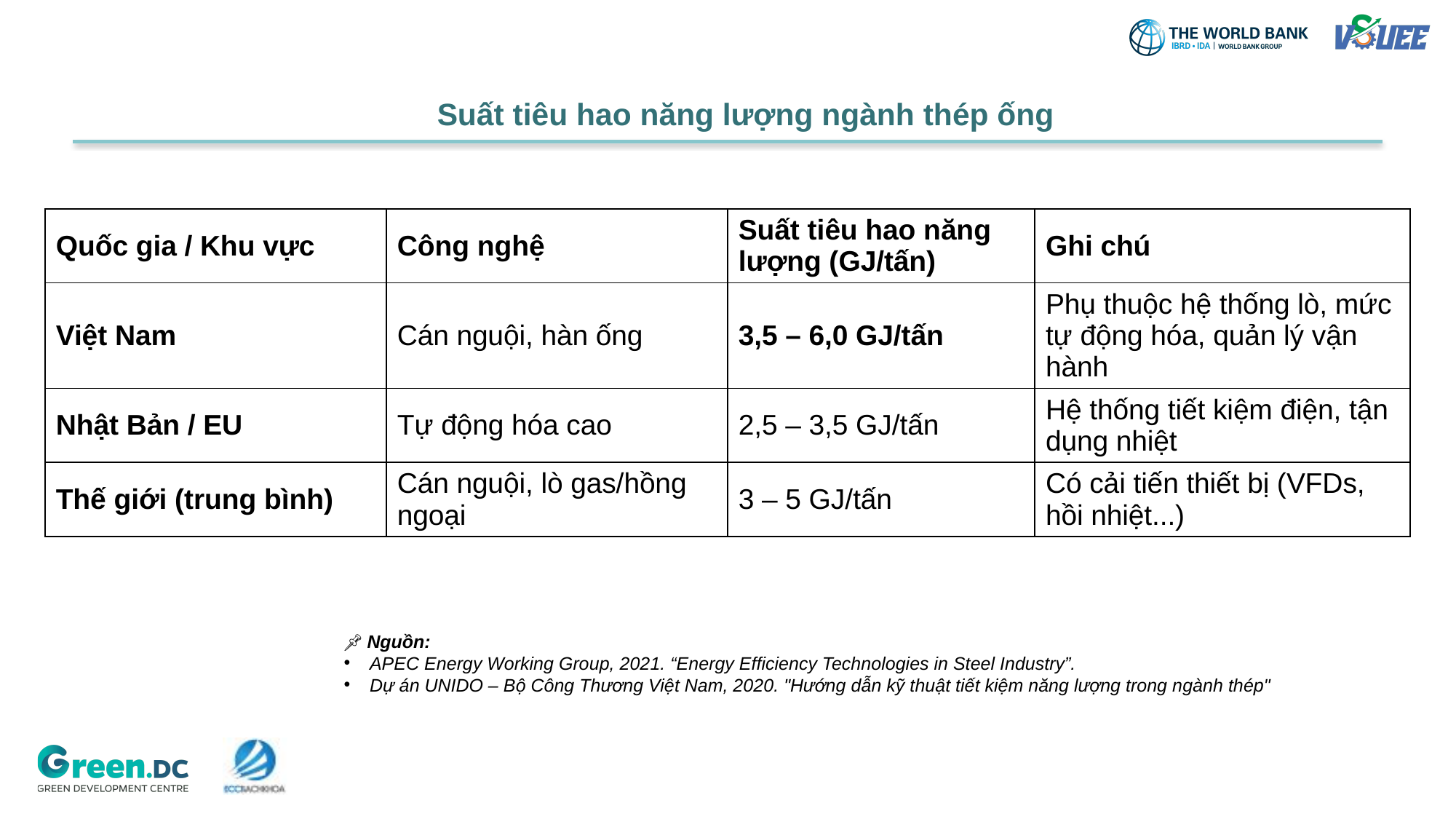

Suất tiêu hao năng lượng ngành thép ống
| Quốc gia / Khu vực | Công nghệ | Suất tiêu hao năng lượng (GJ/tấn) | Ghi chú |
| --- | --- | --- | --- |
| Việt Nam | Cán nguội, hàn ống | 3,5 – 6,0 GJ/tấn | Phụ thuộc hệ thống lò, mức tự động hóa, quản lý vận hành |
| Nhật Bản / EU | Tự động hóa cao | 2,5 – 3,5 GJ/tấn | Hệ thống tiết kiệm điện, tận dụng nhiệt |
| Thế giới (trung bình) | Cán nguội, lò gas/hồng ngoại | 3 – 5 GJ/tấn | Có cải tiến thiết bị (VFDs, hồi nhiệt...) |
📌 Nguồn:
APEC Energy Working Group, 2021. “Energy Efficiency Technologies in Steel Industry”.
Dự án UNIDO – Bộ Công Thương Việt Nam, 2020. "Hướng dẫn kỹ thuật tiết kiệm năng lượng trong ngành thép"